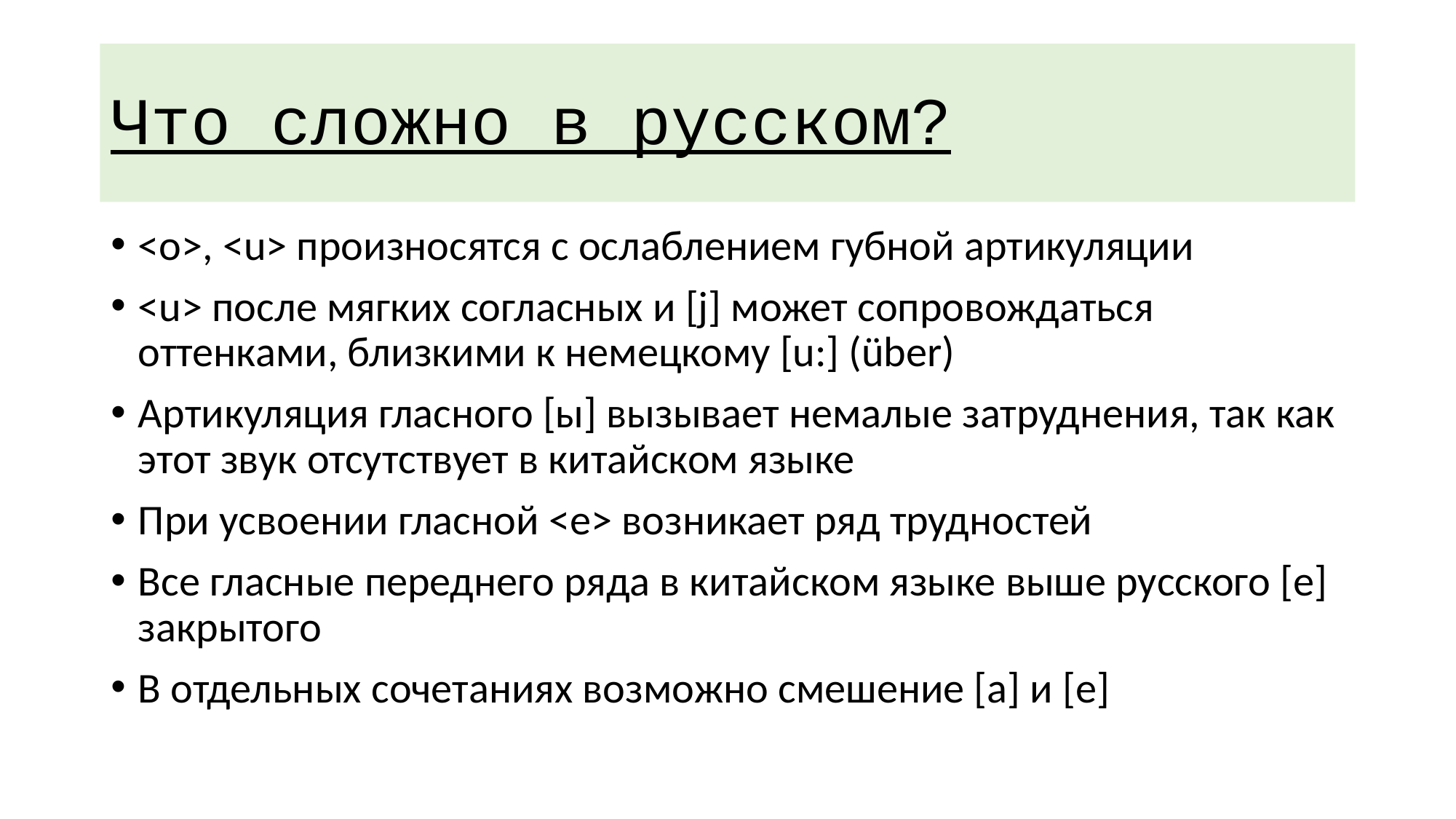

# Что сложно в русском?
<о>, <u> произносятся с ослаблением губной артикуляции
<u> после мягких согласных и [j] может сопровождаться оттенками, близкими к немецкому [u:] (über)
Артикуляция гласного [ы] вызывает немалые затруднения, так как этот звук отсутствует в китайском языке
При усвоении гласной <е> возникает ряд трудностей
Все гласные переднего ряда в китайском языке выше русского [e] закрытого
В отдельных сочетаниях возможно смешение [a] и [e]